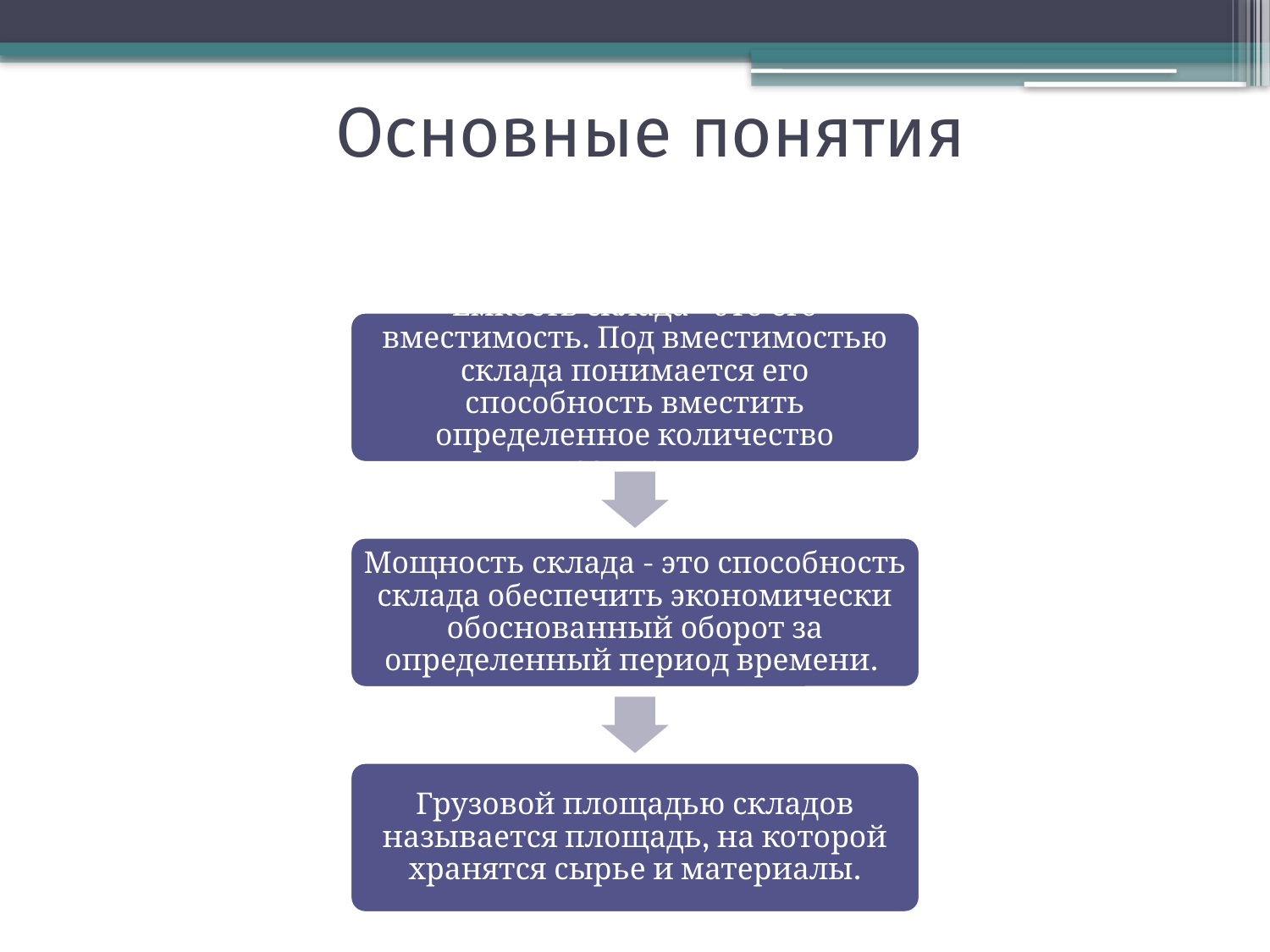

# Основные понятия
Емкость склада - это его вместимость. Под вместимостью склада понимается его способность вместить определенное количество продукции

Мощность склада - это способность склада обеспечить экономически обоснованный оборот за определенный период времени.

Грузовой площадью складов называется площадь, на которой хранятся сырье и материалы.